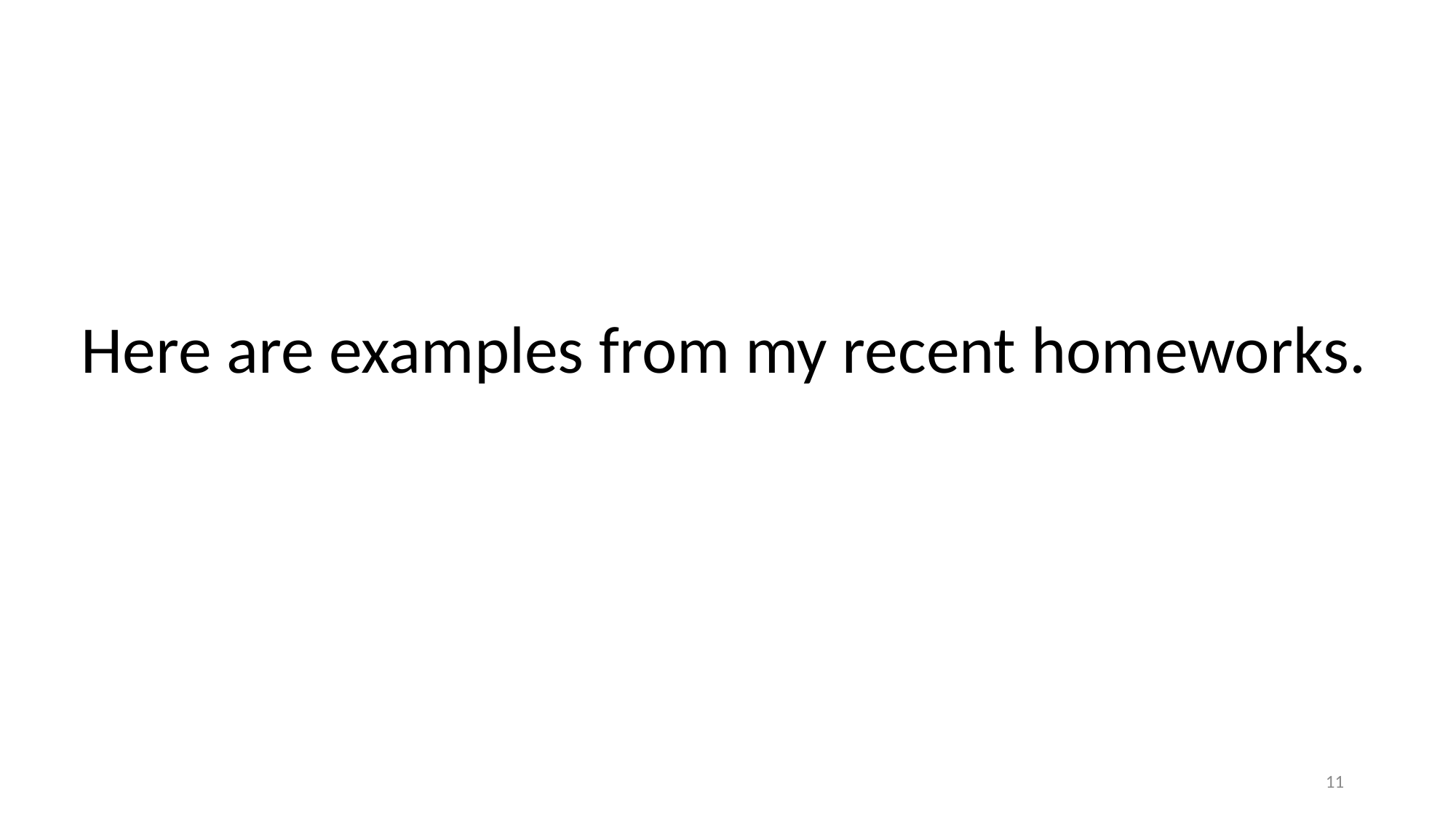

Here are examples from my recent homeworks.

11